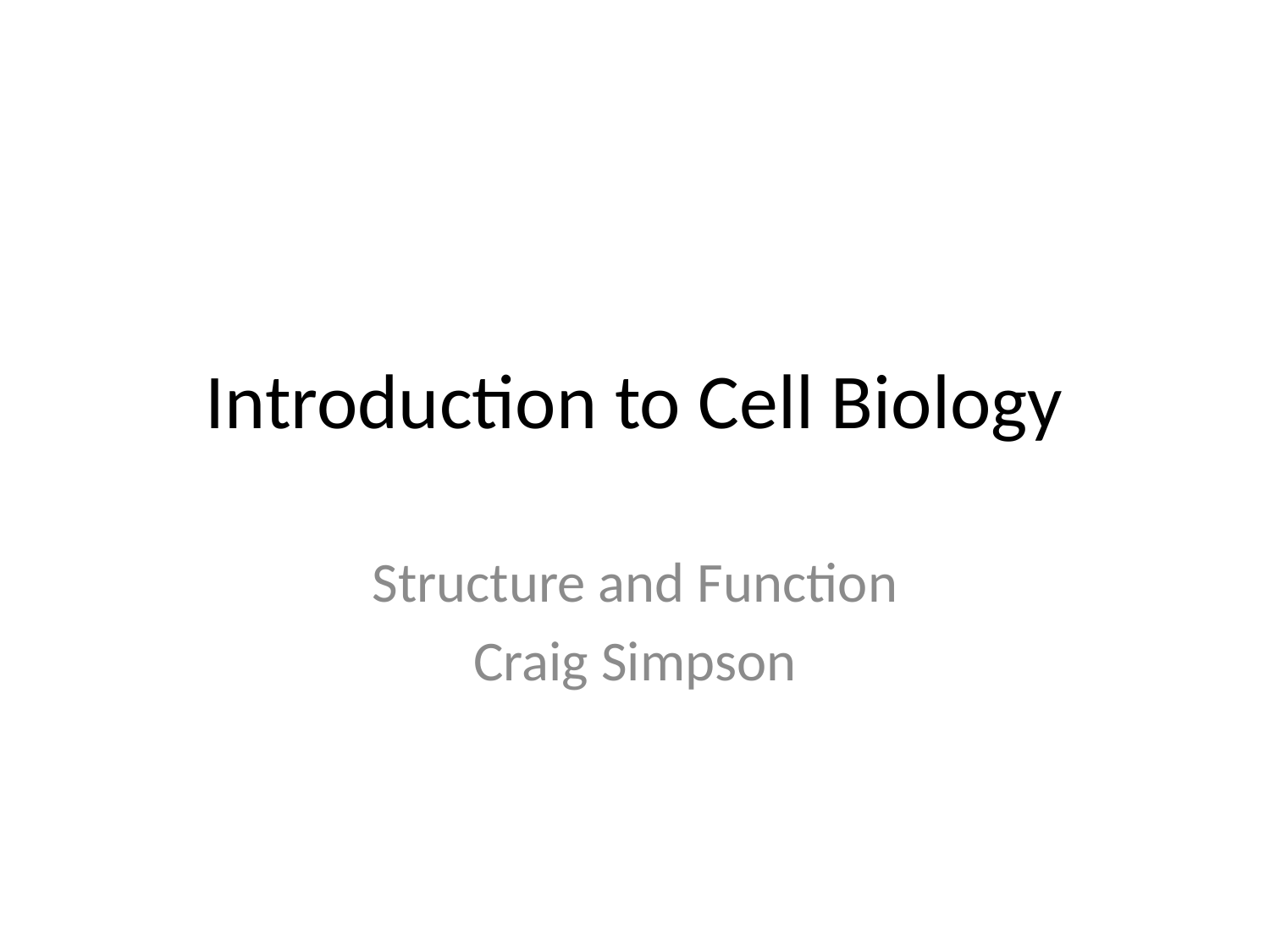

# Introduction to Cell Biology
Structure and Function
Craig Simpson